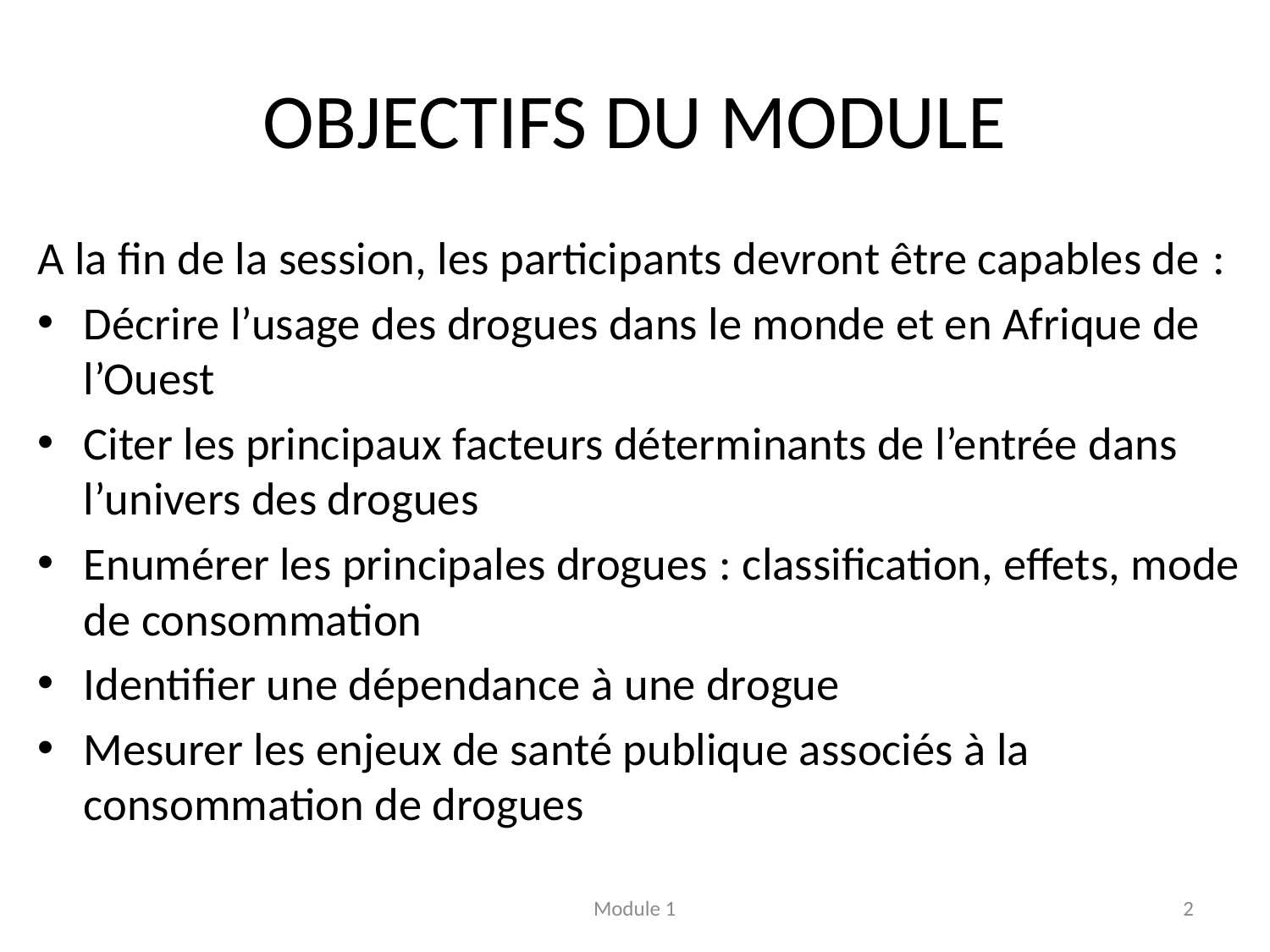

# OBJECTIFS DU MODULE
A la fin de la session, les participants devront être capables de :
Décrire l’usage des drogues dans le monde et en Afrique de l’Ouest
Citer les principaux facteurs déterminants de l’entrée dans l’univers des drogues
Enumérer les principales drogues : classification, effets, mode de consommation
Identifier une dépendance à une drogue
Mesurer les enjeux de santé publique associés à la consommation de drogues

Module 1
2